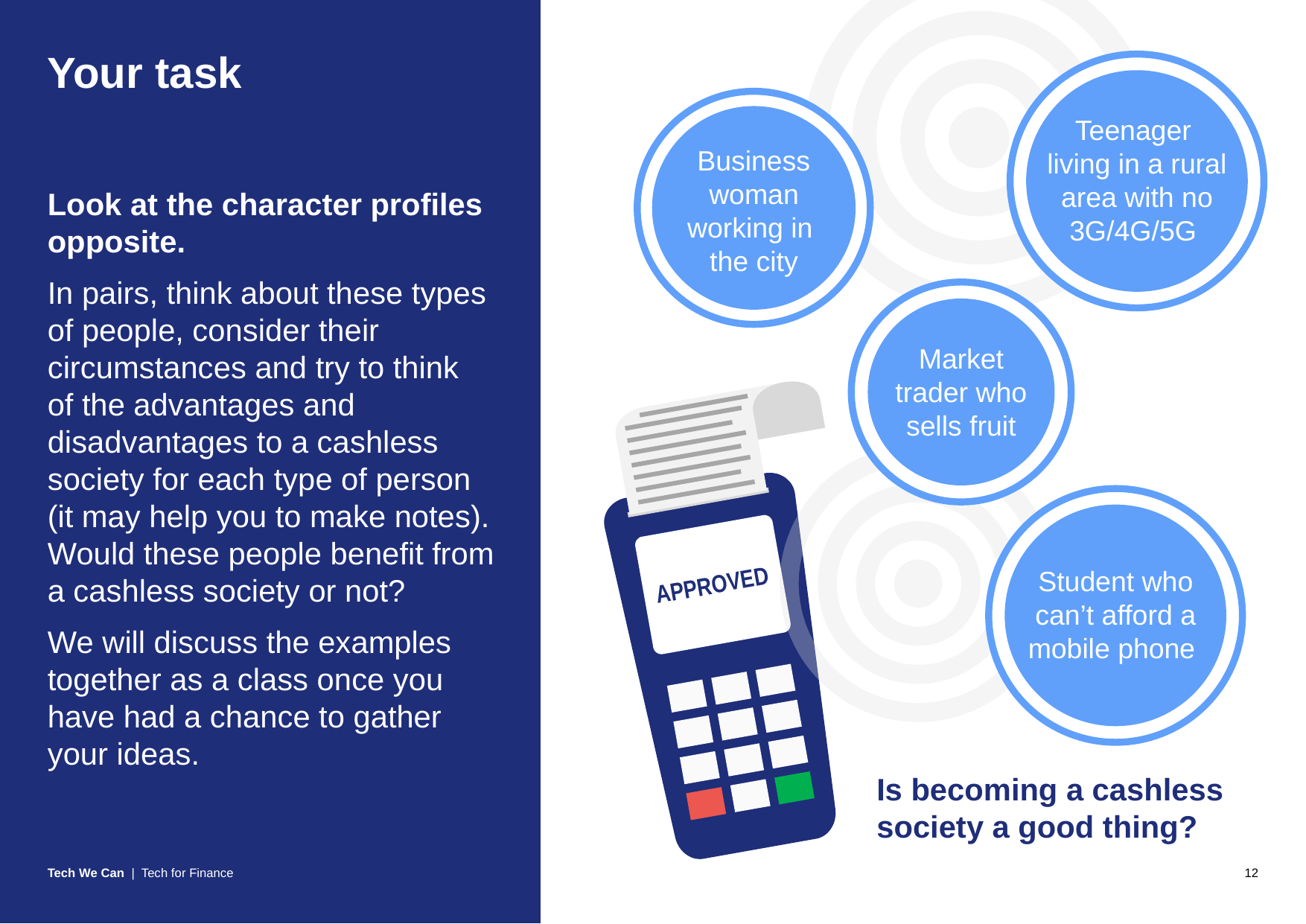

# Your task

Teenager
living in a rural area with no 3G/4G/5G

Business woman working in
the city
Look at the character profiles opposite.
In pairs, think about these types of people, consider their circumstances and try to think
of the advantages and disadvantages to a cashless society for each type of person
(it may help you to make notes). Would these people benefit from a cashless society or not?
We will discuss the examples together as a class once you have had a chance to gather your ideas.

Market trader who sells fruit

APPROVED

Student who can’t afford a mobile phone
Is becoming a cashless society a good thing?
12